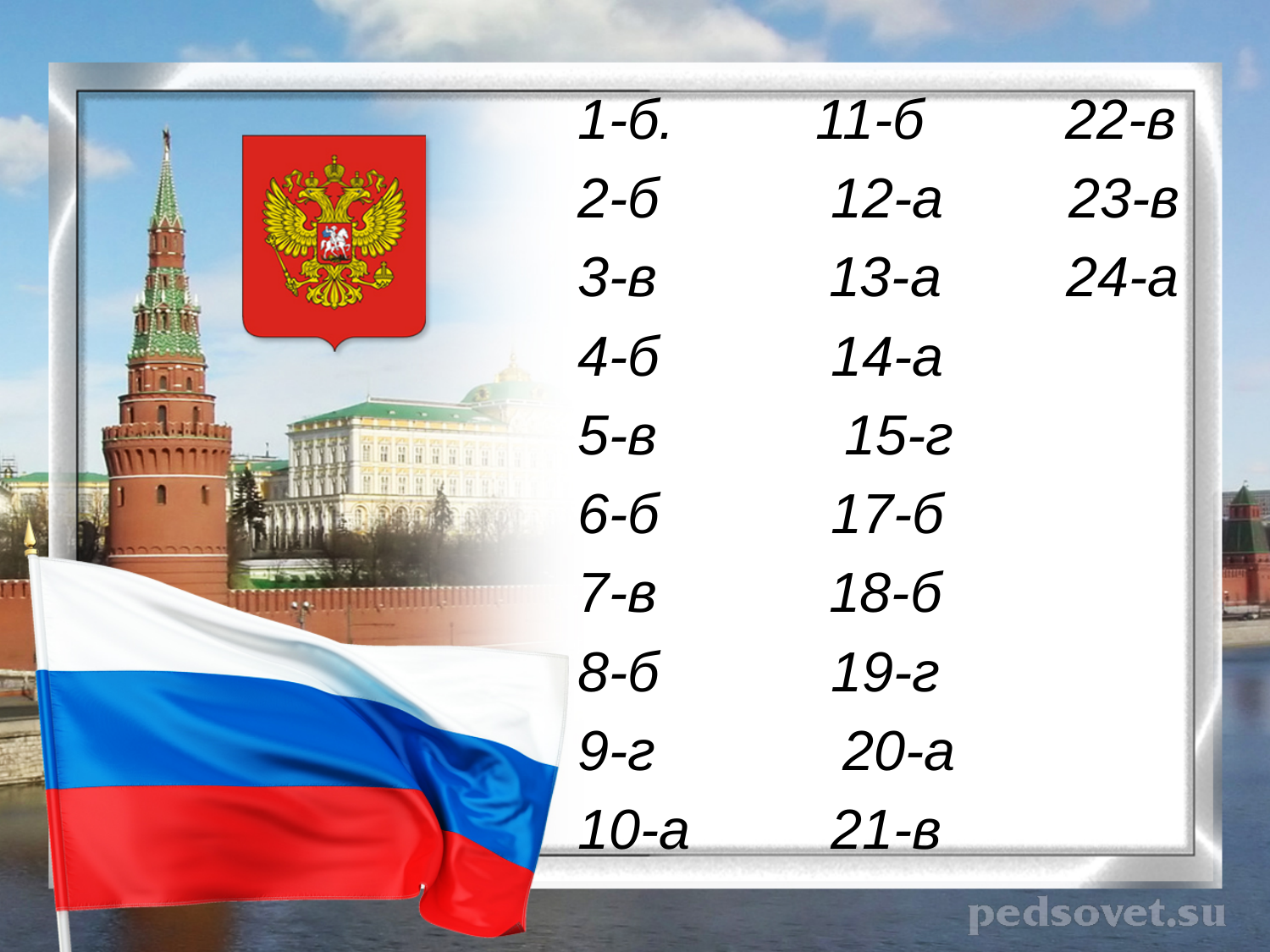

1-б.         11-б         22-в
2-б           12-а        23-в
3-в           13-а        24-а
4-б           14-а
5-в            15-г
6-б           17-б
7-в           18-б
8-б           19-г
9-г            20-а
10-а         21-в